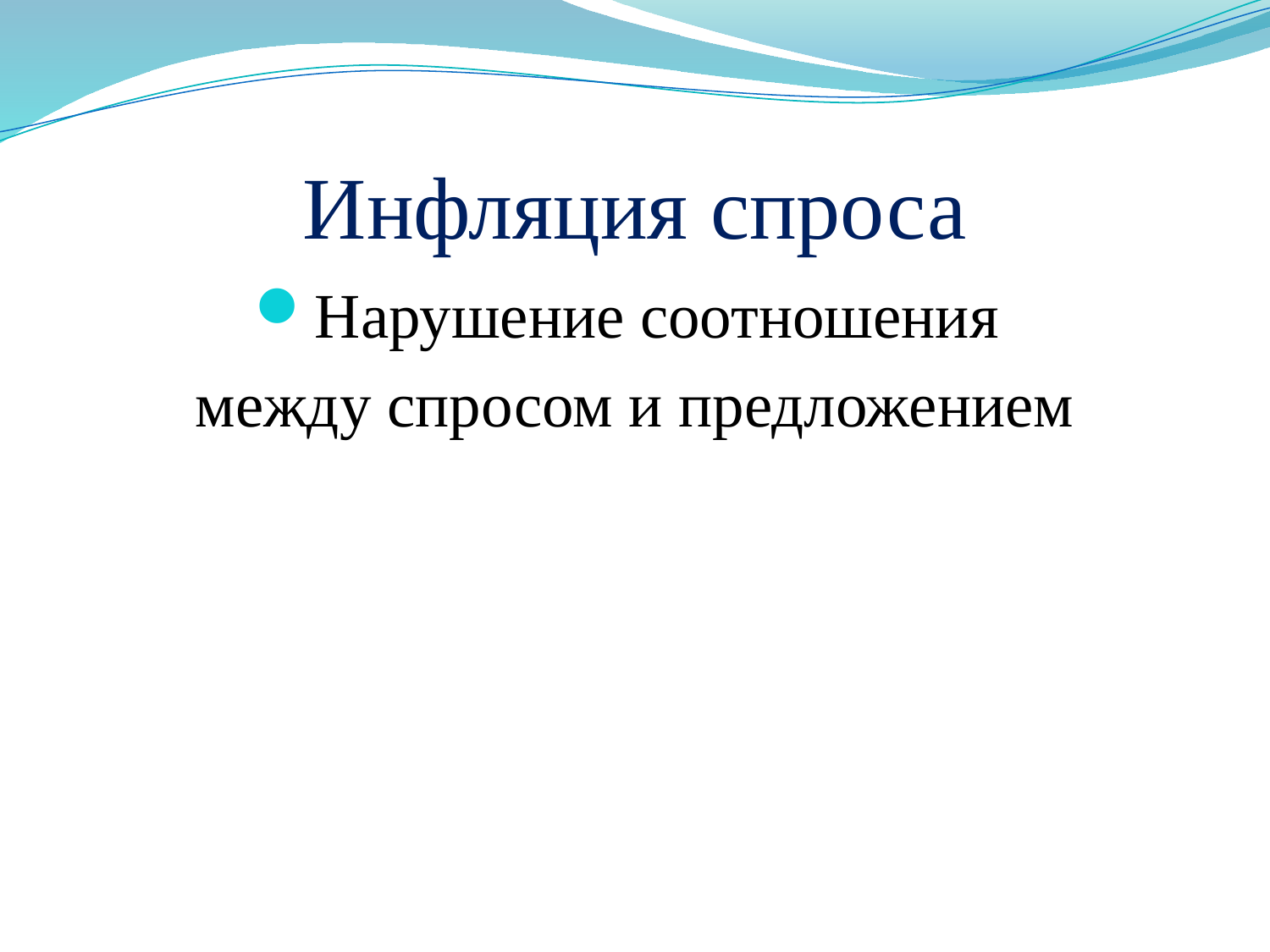

# Инфляция спроса
Нарушение соотношения
между спросом и предложением